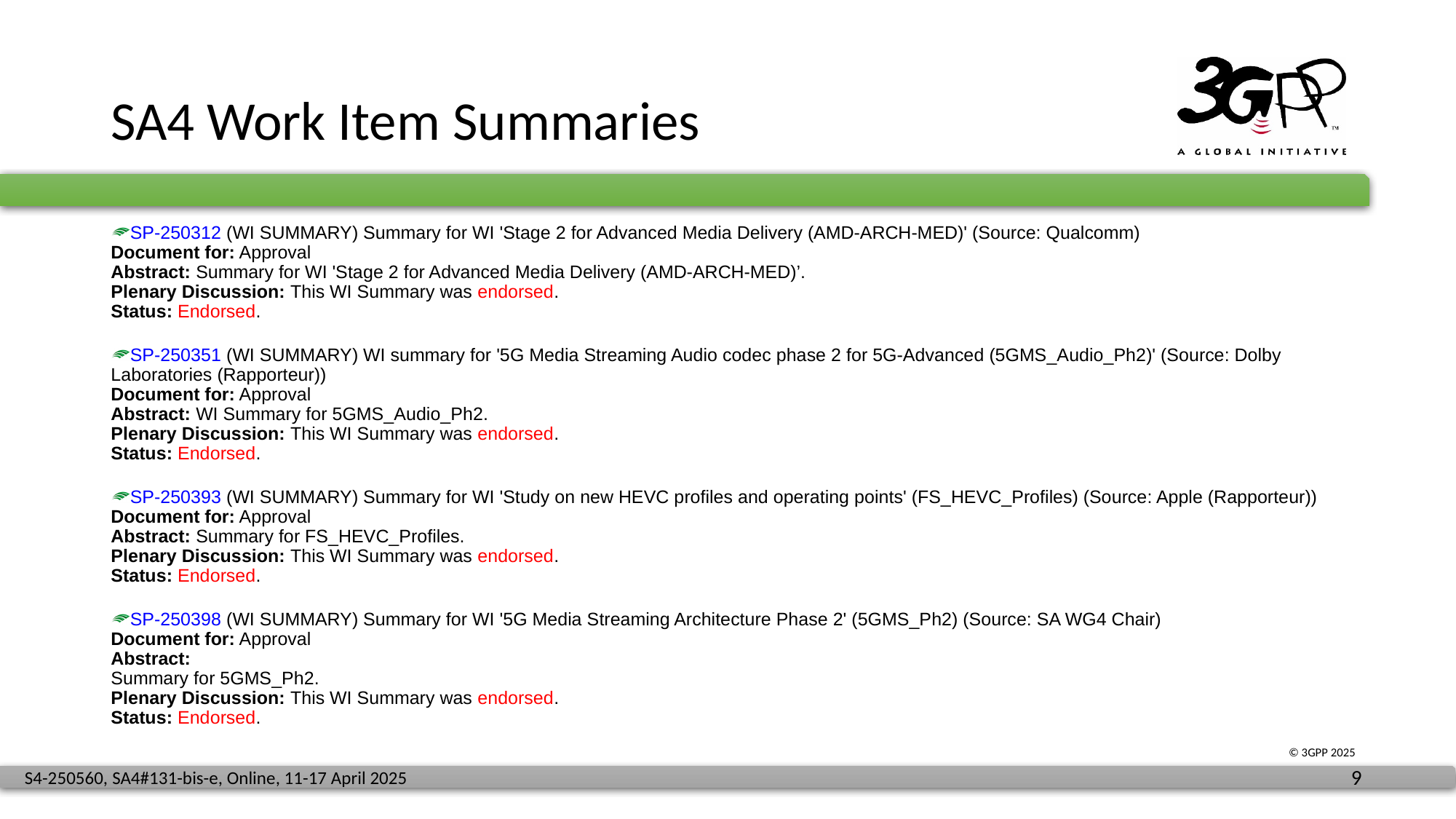

# SA4 Work Item Summaries
SP-250312 (WI SUMMARY) Summary for WI 'Stage 2 for Advanced Media Delivery (AMD-ARCH-MED)' (Source: Qualcomm)
Document for: Approval
Abstract: Summary for WI 'Stage 2 for Advanced Media Delivery (AMD-ARCH-MED)’.
Plenary Discussion: This WI Summary was endorsed.
Status: Endorsed.
SP-250351 (WI SUMMARY) WI summary for '5G Media Streaming Audio codec phase 2 for 5G-Advanced (5GMS_Audio_Ph2)' (Source: Dolby Laboratories (Rapporteur))
Document for: Approval
Abstract: WI Summary for 5GMS_Audio_Ph2.
Plenary Discussion: This WI Summary was endorsed.
Status: Endorsed.
SP-250393 (WI SUMMARY) Summary for WI 'Study on new HEVC profiles and operating points' (FS_HEVC_Profiles) (Source: Apple (Rapporteur))
Document for: Approval
Abstract: Summary for FS_HEVC_Profiles.
Plenary Discussion: This WI Summary was endorsed.
Status: Endorsed.
SP-250398 (WI SUMMARY) Summary for WI '5G Media Streaming Architecture Phase 2' (5GMS_Ph2) (Source: SA WG4 Chair)
Document for: Approval
Abstract:
Summary for 5GMS_Ph2.
Plenary Discussion: This WI Summary was endorsed.
Status: Endorsed.